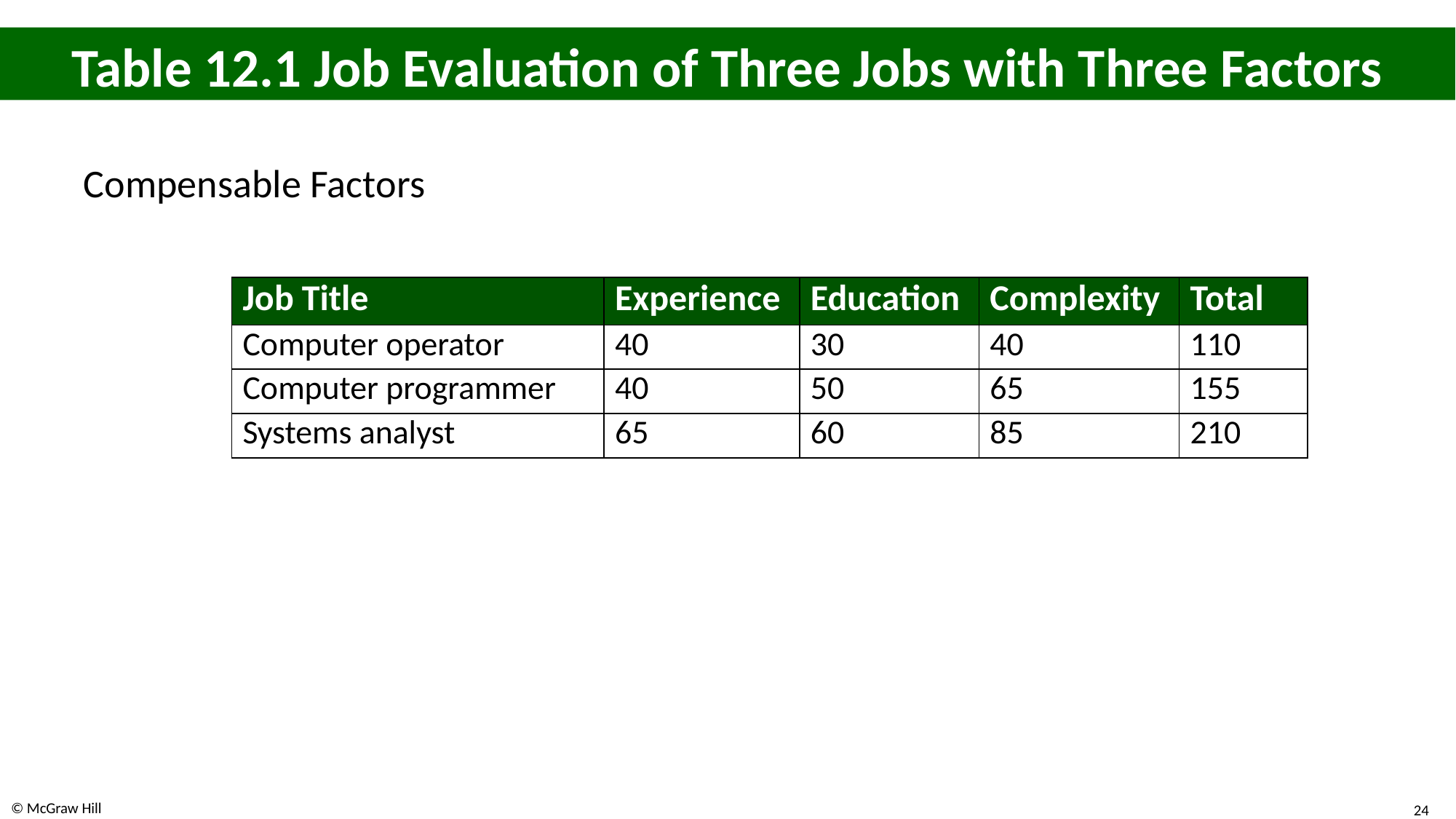

# Table 12.1 Job Evaluation of Three Jobs with Three Factors
Compensable Factors
| Job Title | Experience | Education | Complexity | Total |
| --- | --- | --- | --- | --- |
| Computer operator | 40 | 30 | 40 | 110 |
| Computer programmer | 40 | 50 | 65 | 155 |
| Systems analyst | 65 | 60 | 85 | 210 |